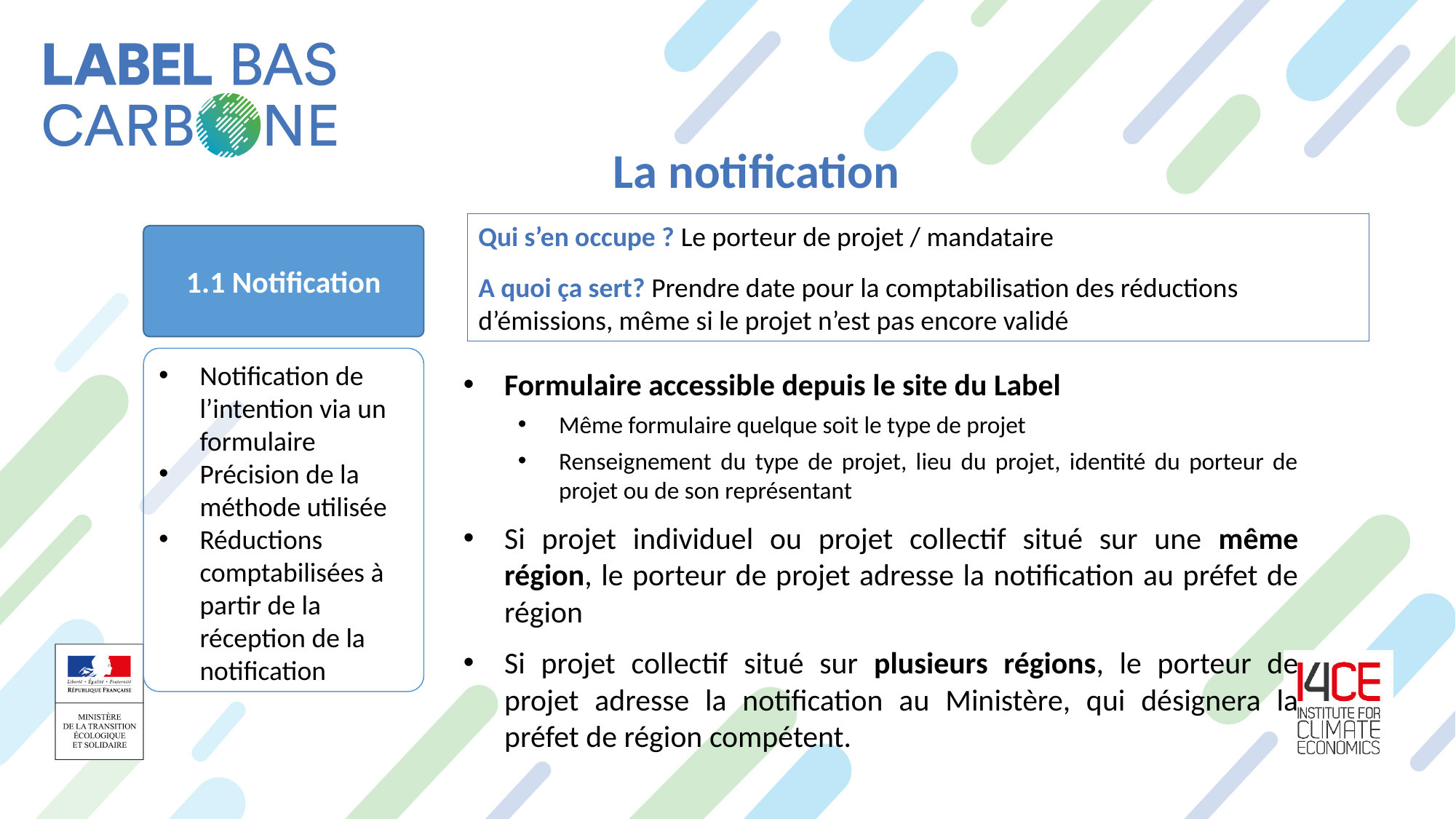

La notification

Qui s’en occupe ? Le porteur de projet / mandataire
A quoi ça sert? Prendre date pour la comptabilisation des réductions d’émissions, même si le projet n’est pas encore validé
1.1 Notification
Notification de l’intention via un formulaire
Précision de la méthode utilisée
Réductions comptabilisées à partir de la réception de la notification
Formulaire accessible depuis le site du Label
Même formulaire quelque soit le type de projet
Renseignement du type de projet, lieu du projet, identité du porteur de projet ou de son représentant
Si projet individuel ou projet collectif situé sur une même région, le porteur de projet adresse la notification au préfet de région
Si projet collectif situé sur plusieurs régions, le porteur de projet adresse la notification au Ministère, qui désignera la préfet de région compétent.